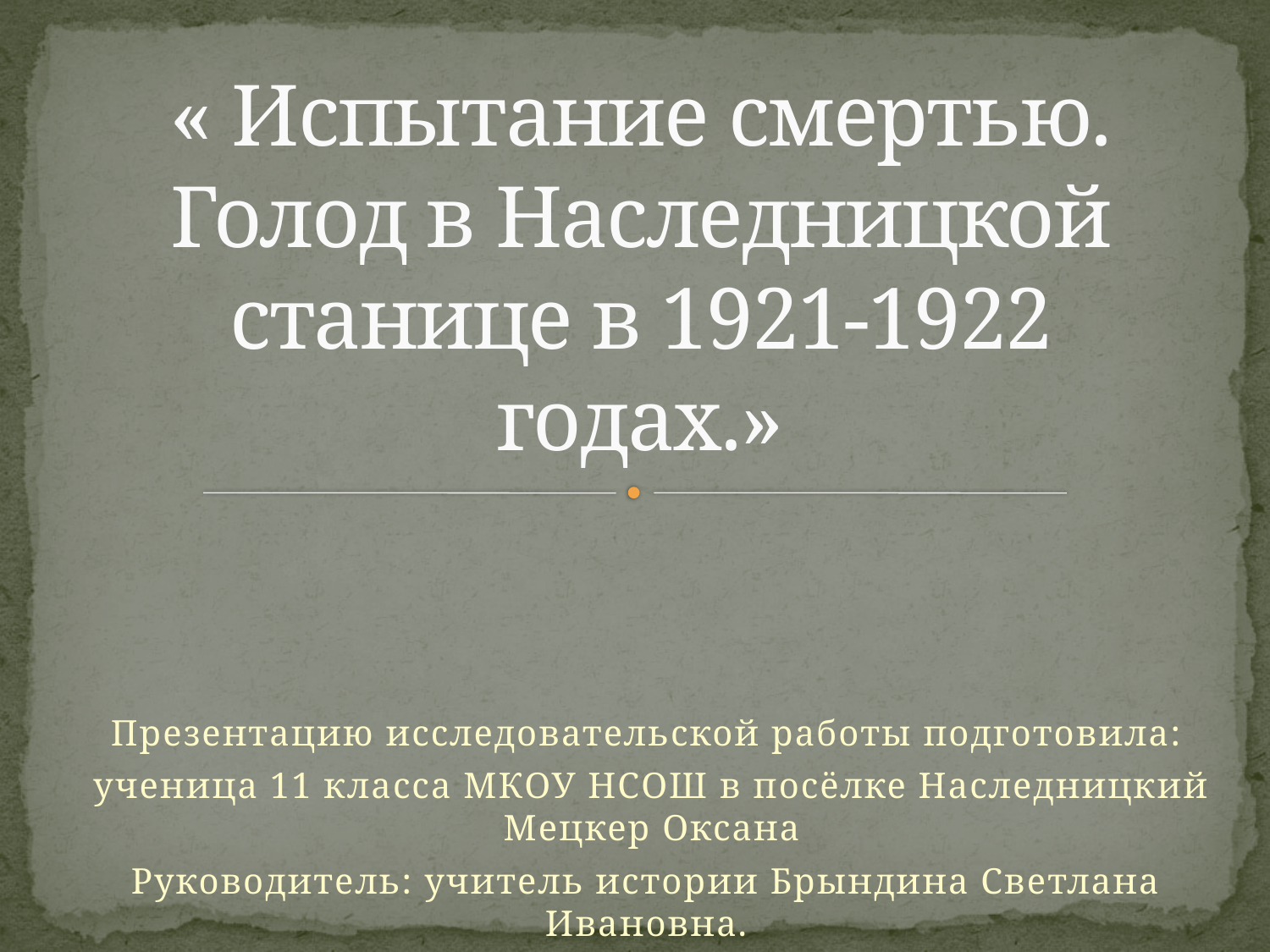

# Исследовательская работа: « Испытание смертью. Голод в Наследницкой станице в 1921-1922 годах.»
Презентацию исследовательской работы подготовила:
 ученица 11 класса МКОУ НСОШ в посёлке Наследницкий  Мецкер Оксана
Руководитель: учитель истории Брындина Светлана Ивановна.